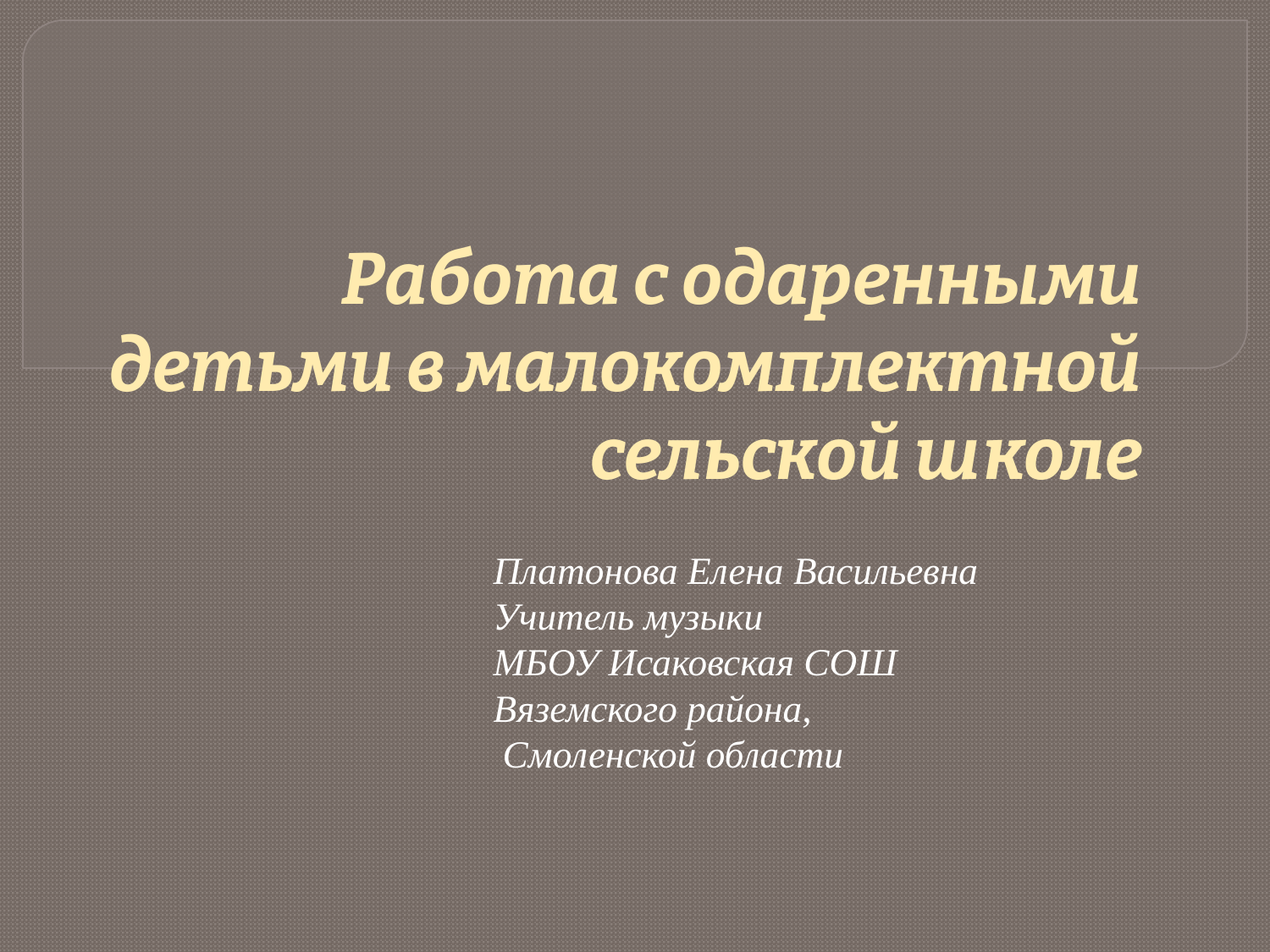

# Работа с одаренными детьми в малокомплектной сельской школе
Платонова Елена Васильевна
Учитель музыки
МБОУ Исаковская СОШ Вяземского района,
 Смоленской области